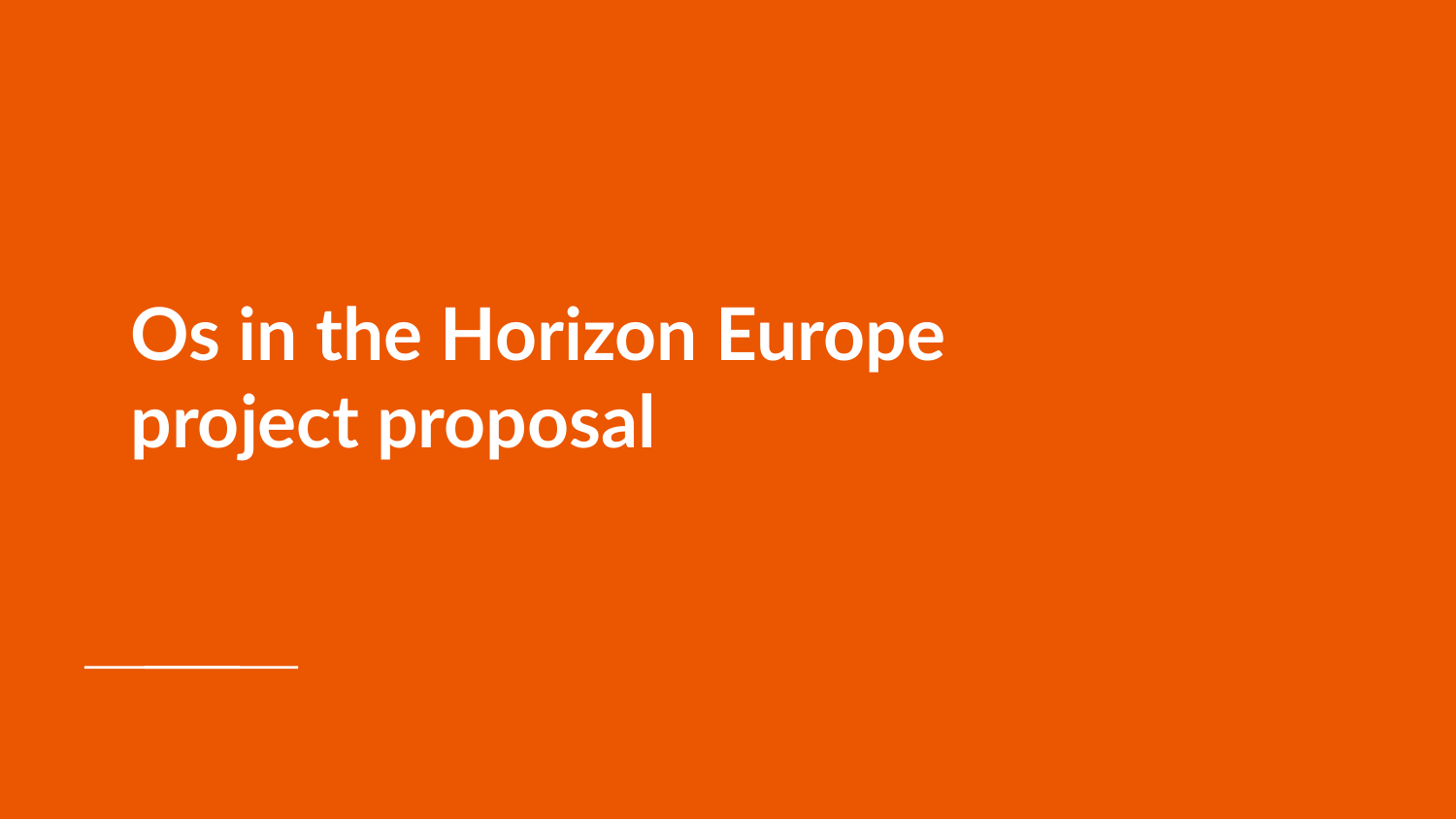

# Os in the Horizon Europe
project proposal